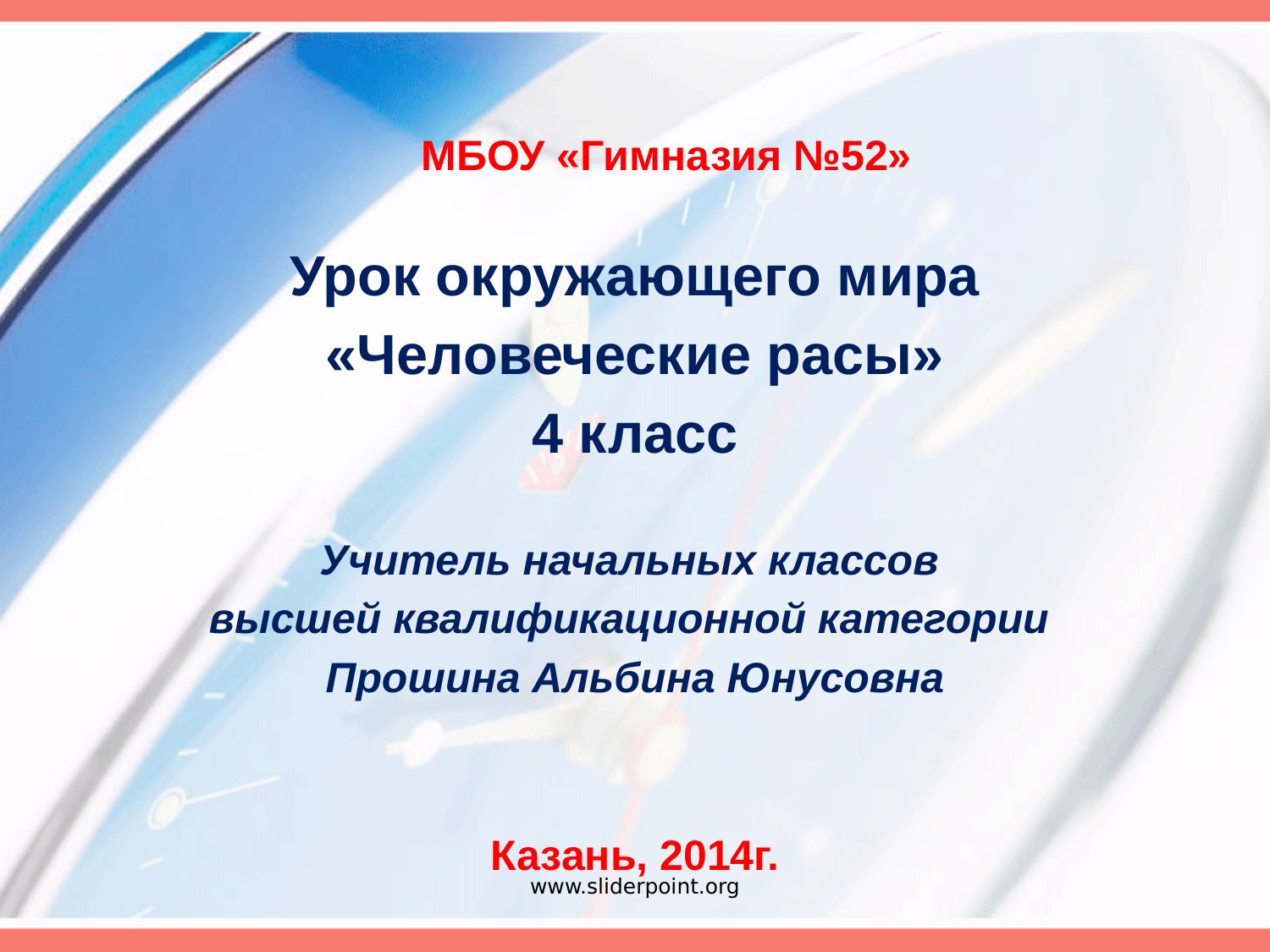

# МБОУ «Гимназия №52»
Урок окружающего мира
«Человеческие расы»
4 класс

Учитель начальных классов
высшей квалификационной категории
Прошина Альбина Юнусовна

Казань, 2014г.

www.sliderpoint.org